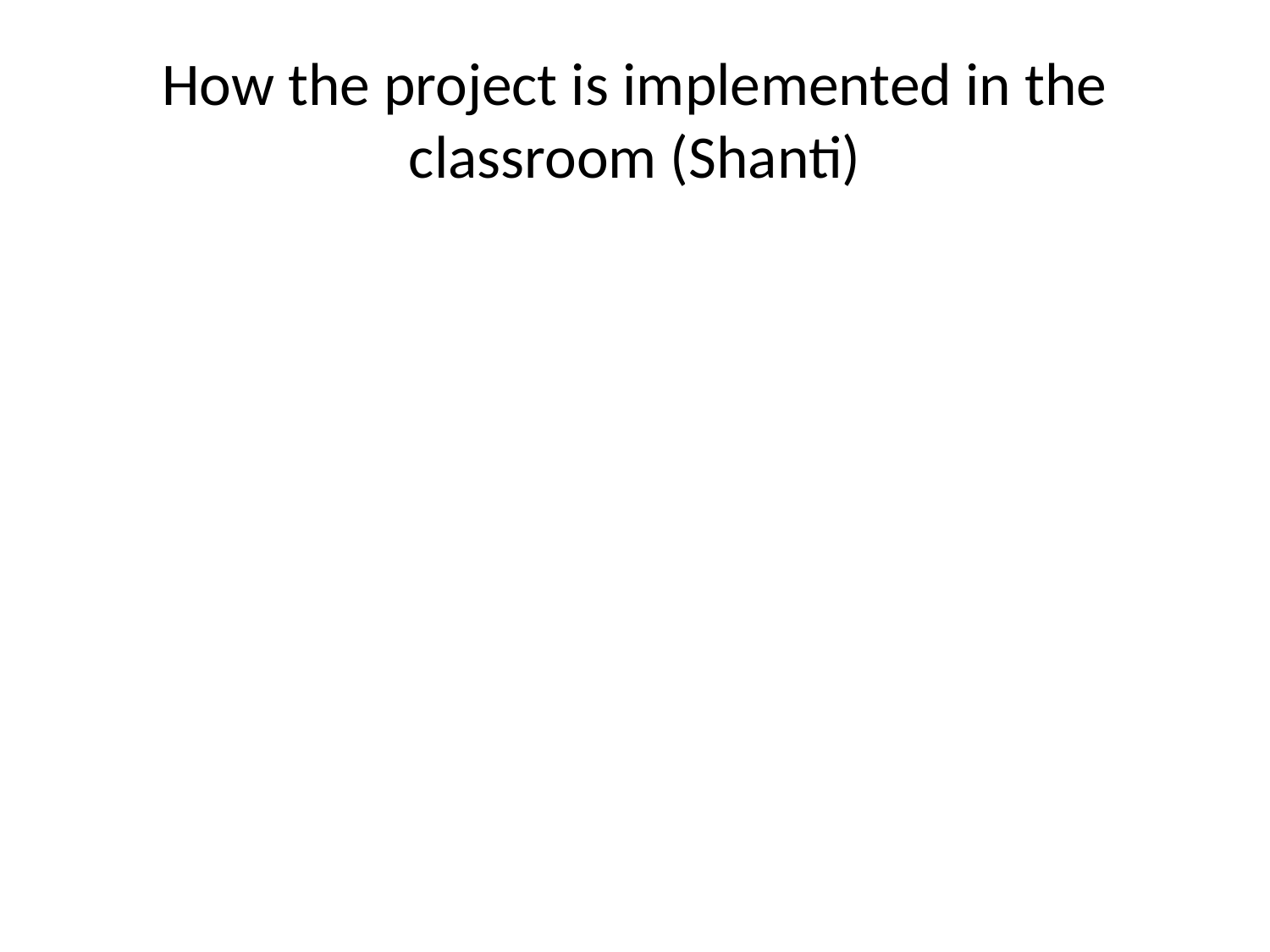

# How the project is implemented in the classroom (Shanti)